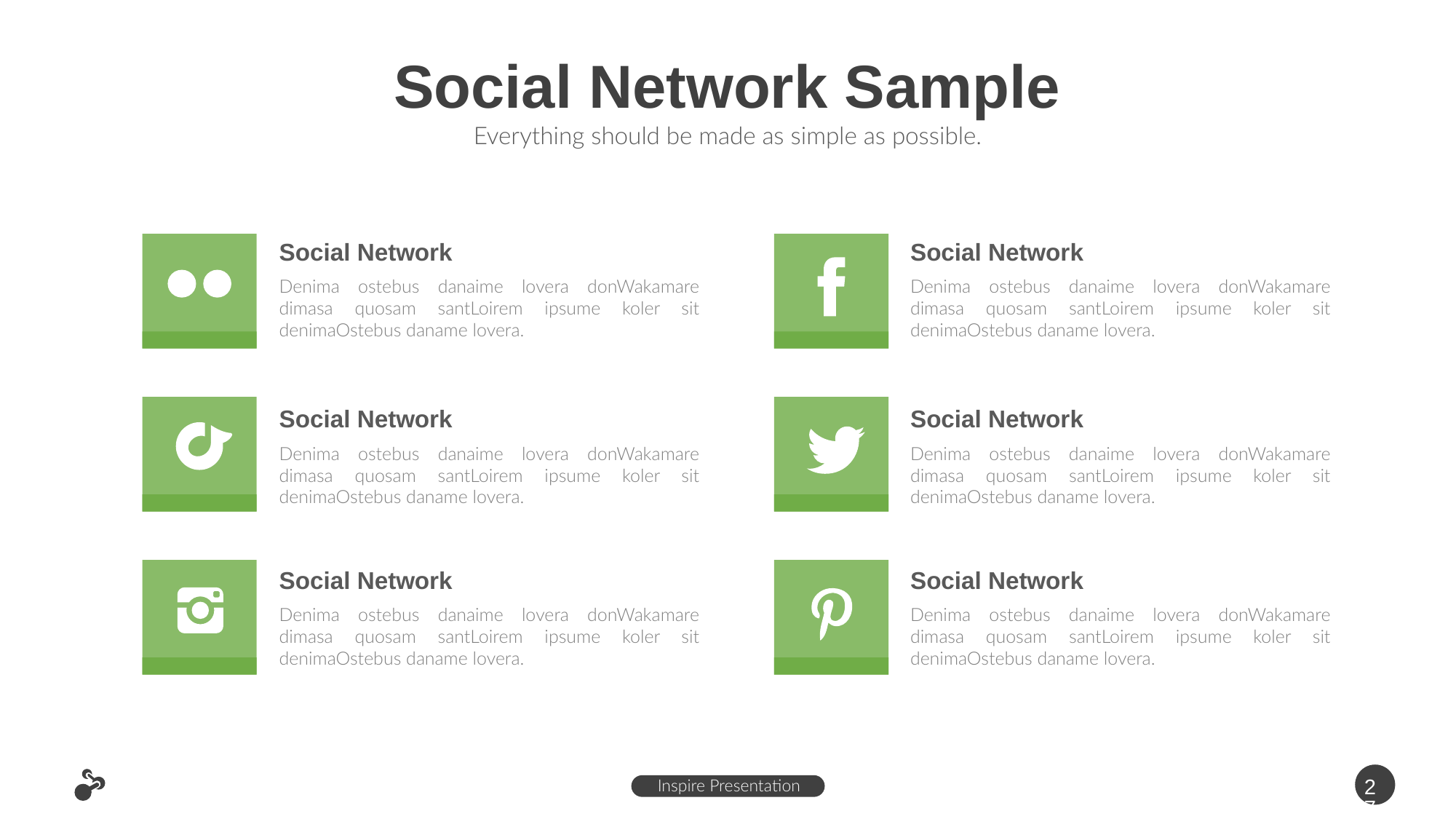

Social Network Sample
Everything should be made as simple as possible.
Social Network
Denima ostebus danaime lovera donWakamare dimasa quosam santLoirem ipsume koler sit denimaOstebus daname lovera.
Social Network
Denima ostebus danaime lovera donWakamare dimasa quosam santLoirem ipsume koler sit denimaOstebus daname lovera.

Social Network
Denima ostebus danaime lovera donWakamare dimasa quosam santLoirem ipsume koler sit denimaOstebus daname lovera.
Social Network
Denima ostebus danaime lovera donWakamare dimasa quosam santLoirem ipsume koler sit denimaOstebus daname lovera.
Social Network
Denima ostebus danaime lovera donWakamare dimasa quosam santLoirem ipsume koler sit denimaOstebus daname lovera.
Social Network
Denima ostebus danaime lovera donWakamare dimasa quosam santLoirem ipsume koler sit denimaOstebus daname lovera.

27

Inspire Presentation